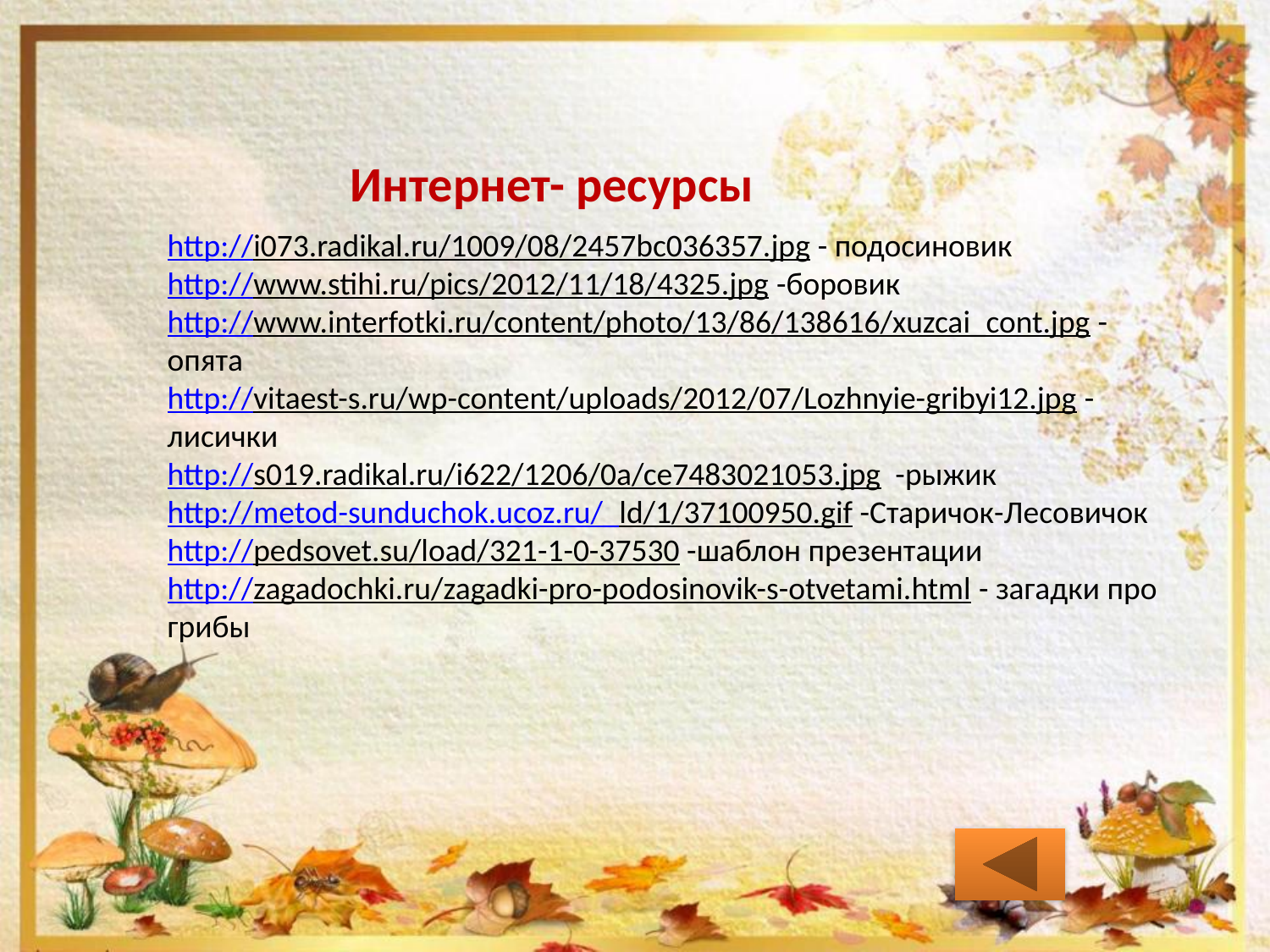

Интернет- ресурсы

http://i073.radikal.ru/1009/08/2457bc036357.jpg - подосиновик
http://www.stihi.ru/pics/2012/11/18/4325.jpg -боровик
http://www.interfotki.ru/content/photo/13/86/138616/xuzcai_cont.jpg -опята
http://vitaest-s.ru/wp-content/uploads/2012/07/Lozhnyie-gribyi12.jpg -лисички
http://s019.radikal.ru/i622/1206/0a/ce7483021053.jpg  -рыжик
http://metod-sunduchok.ucoz.ru/_ld/1/37100950.gif -Старичок-Лесовичок
http://pedsovet.su/load/321-1-0-37530 -шаблон презентации
http://zagadochki.ru/zagadki-pro-podosinovik-s-otvetami.html - загадки про грибы